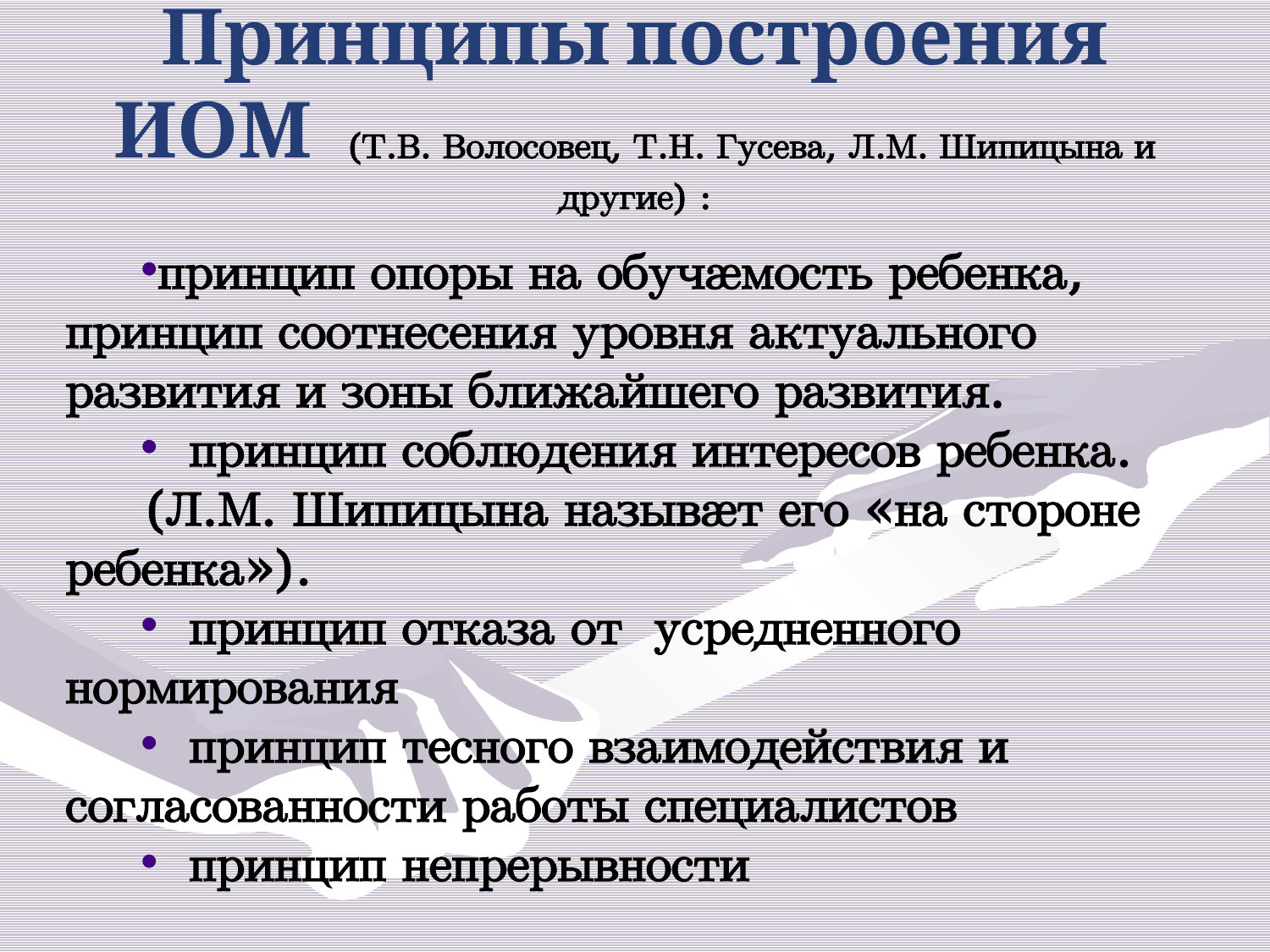

# Принципы построения ИОМ   (Т.В. Волосовец, Т.Н. Гусева, Л.М. Шипицына и другие) :
принцип опоры на обучаемость ребенка, принцип соотнесения уровня актуального развития и зоны ближайшего развития.
  принцип соблюдения интересов ребенка.          (Л.М. Шипицына называет его «на стороне ребенка»).
  принцип отказа от  усредненного нормирования
  принцип тесного взаимодействия и согласованности работы специалистов
  принцип непрерывности